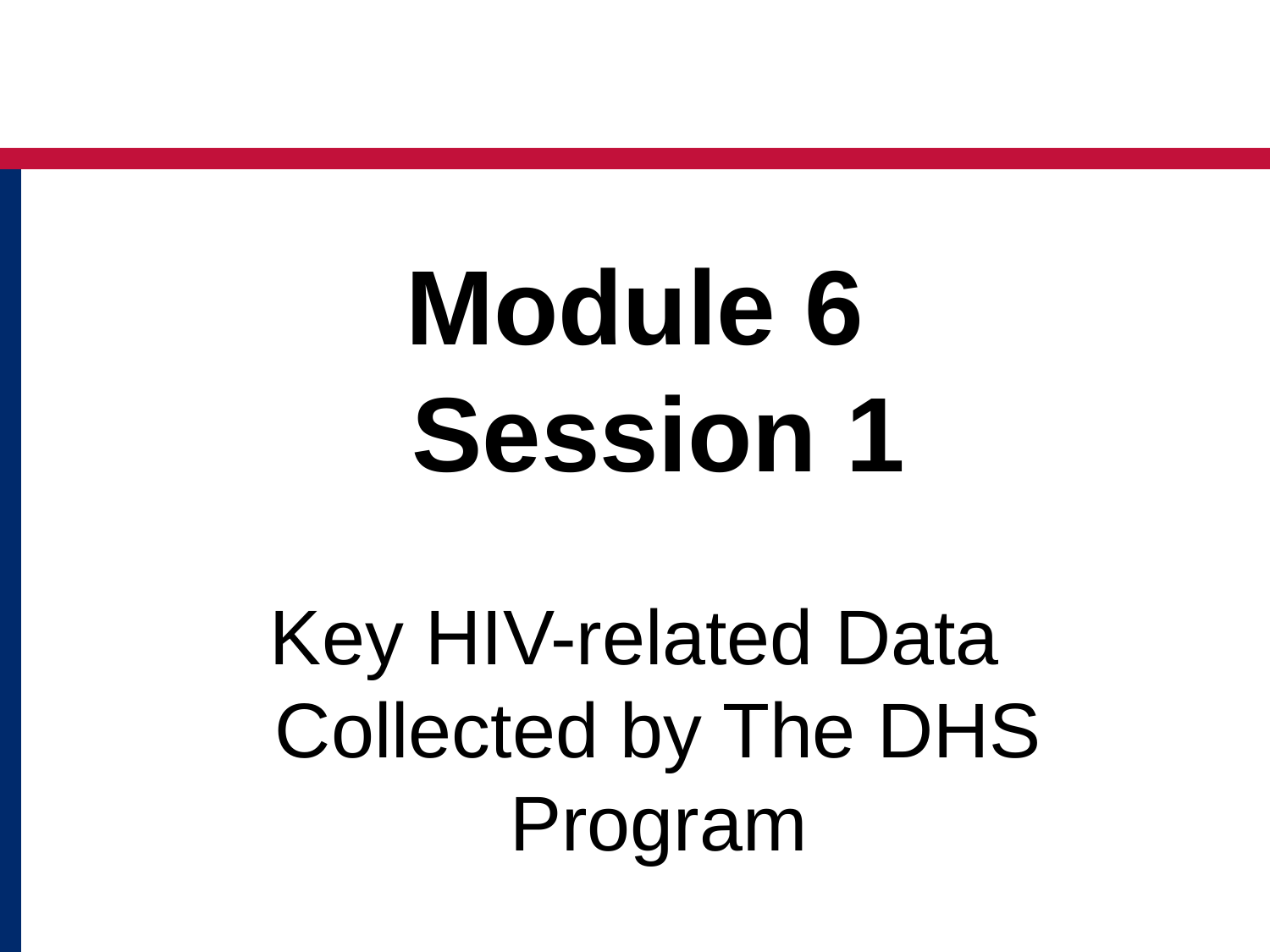

Module 6
Session 1

Key HIV-related Data Collected by The DHS Program